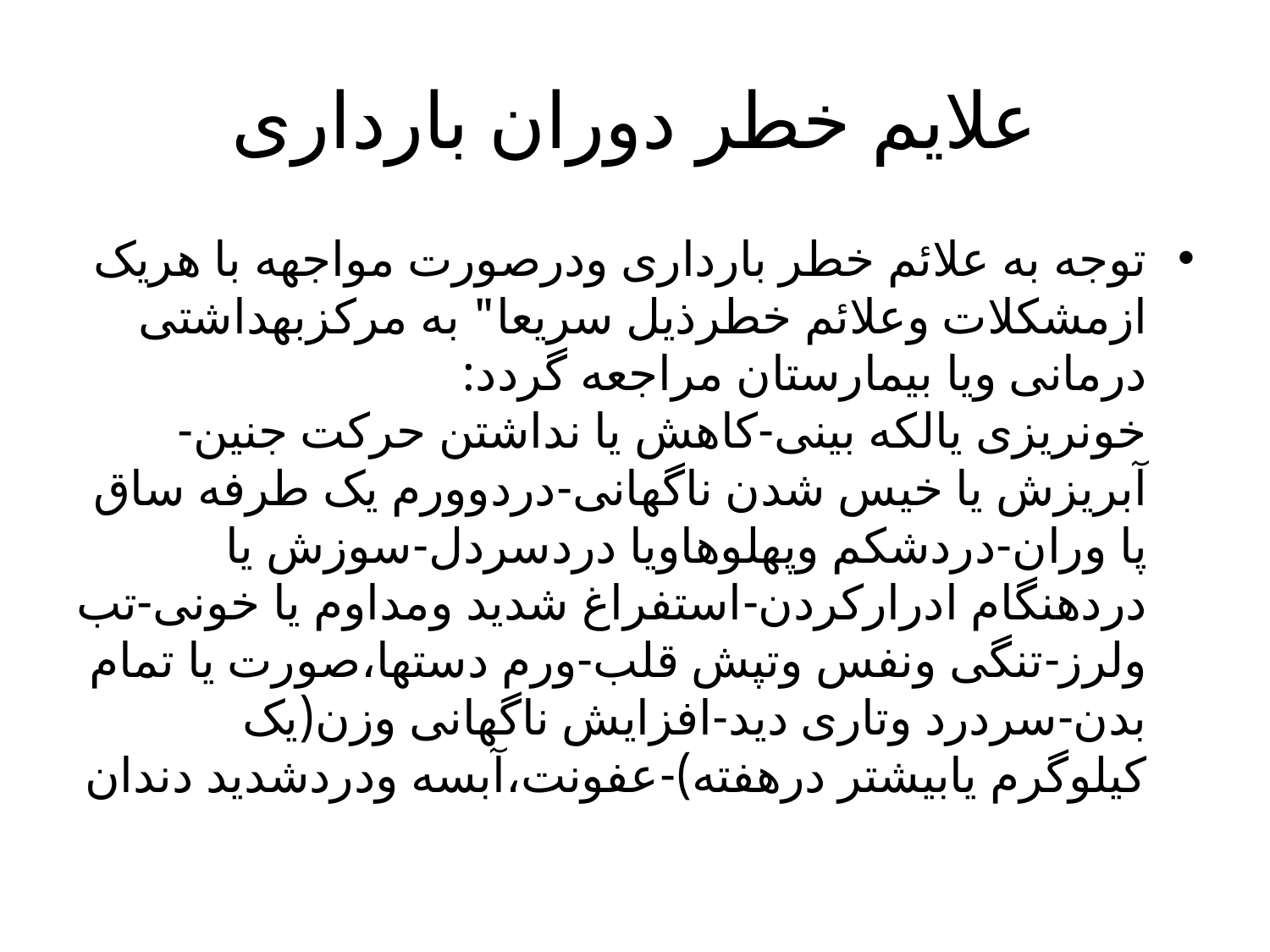

# علایم خطر دوران بارداری
توجه به علائم خطر بارداری ودرصورت مواجهه با هریک ازمشکلات وعلائم خطرذیل سریعا" به مرکزبهداشتی درمانی ویا بیمارستان مراجعه گردد:
خونریزی یالکه بینی-کاهش یا نداشتن حرکت جنین-آبریزش یا خیس شدن ناگهانی-دردوورم یک طرفه ساق پا وران-دردشکم وپهلوهاویا دردسردل-سوزش یا دردهنگام ادرارکردن-استفراغ شدید ومداوم یا خونی-تب ولرز-تنگی ونفس وتپش قلب-ورم دستها،صورت یا تمام بدن-سردرد وتاری دید-افزایش ناگهانی وزن(یک کیلوگرم یابیشتر درهفته)-عفونت،آبسه ودردشدید دندان